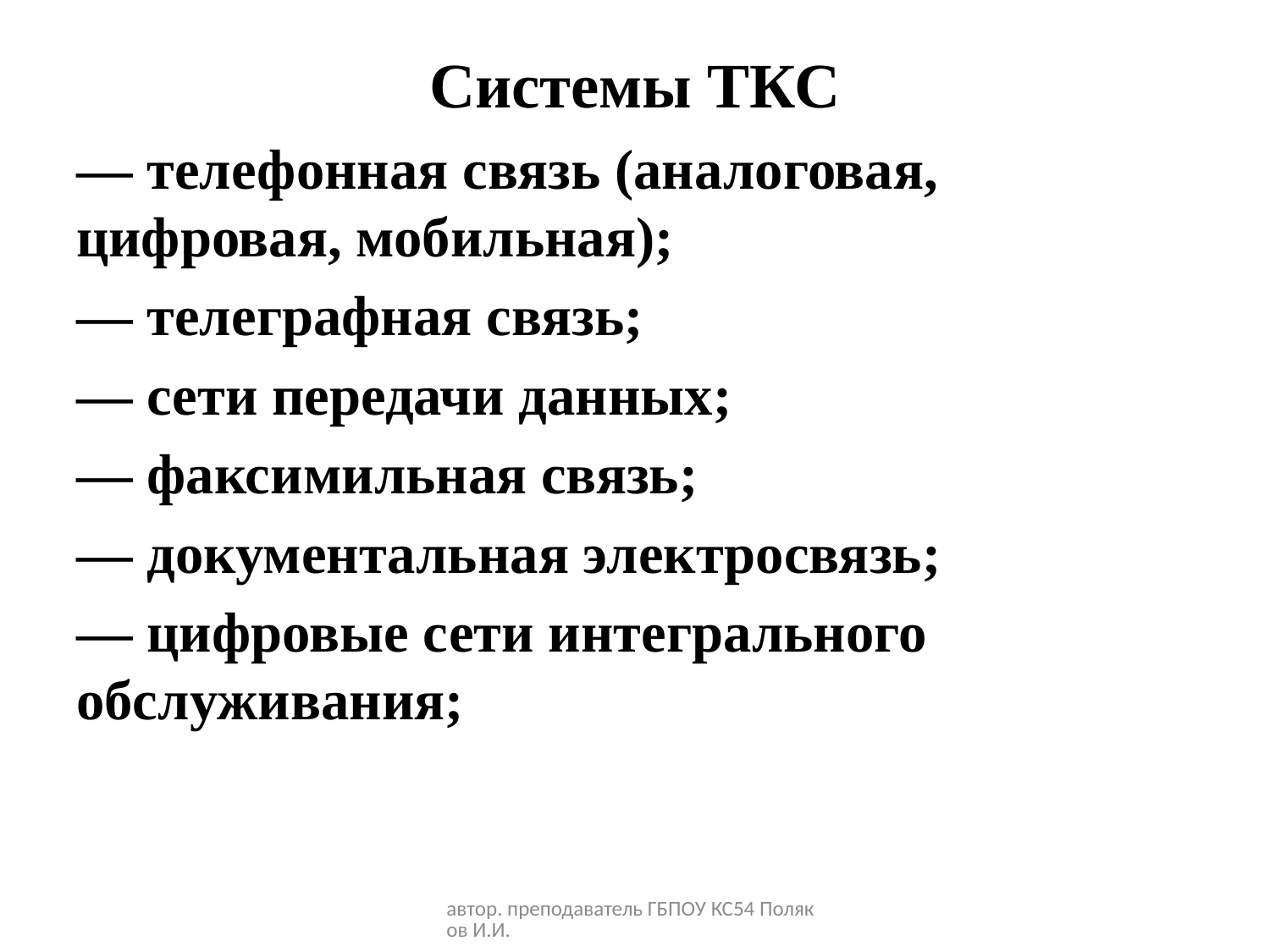

# Системы ТКС
— телефонная связь (аналоговая, цифровая, мобильная);
— телеграфная связь;
— сети передачи данных;
— факсимильная связь;
— документальная электросвязь;
— цифровые сети интегрального обслуживания;
автор. преподаватель ГБПОУ КС54 Поляков И.И.